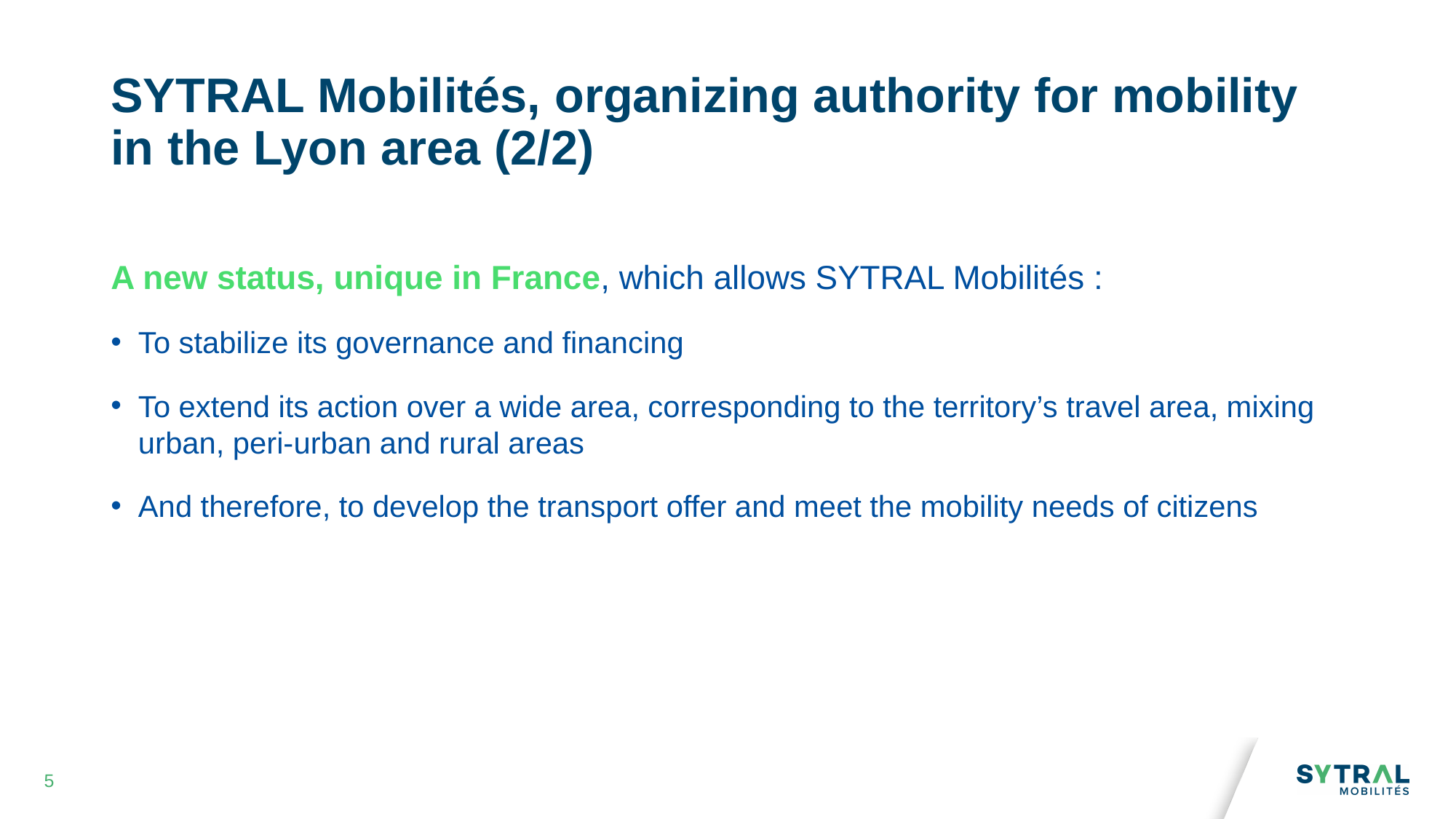

# SYTRAL Mobilités, organizing authority for mobility in the Lyon area (2/2)
A new status, unique in France, which allows SYTRAL Mobilités :
To stabilize its governance and financing
To extend its action over a wide area, corresponding to the territory’s travel area, mixing urban, peri-urban and rural areas
And therefore, to develop the transport offer and meet the mobility needs of citizens
5